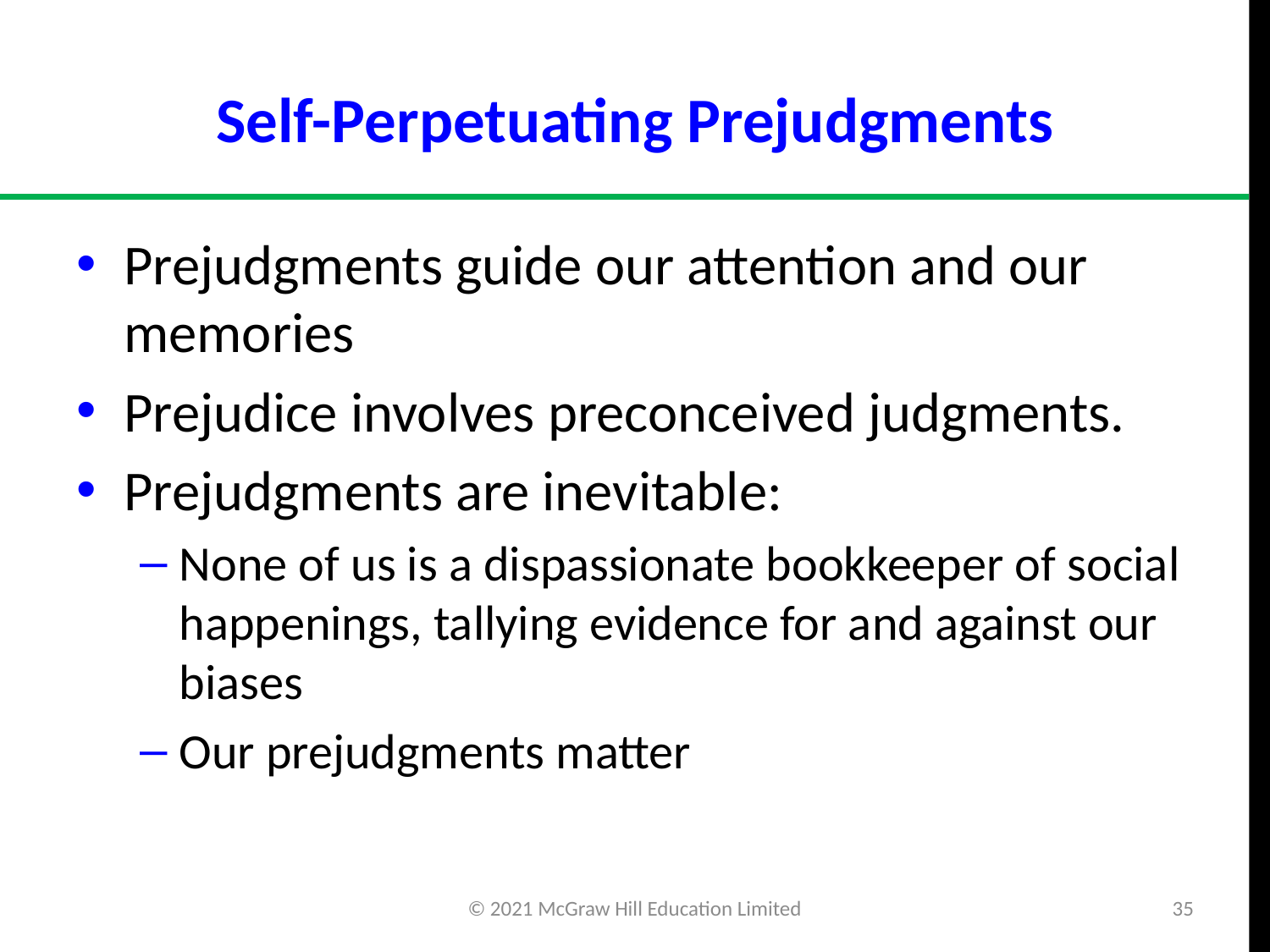

# Self-Perpetuating Prejudgments
Prejudgments guide our attention and our memories
Prejudice involves preconceived judgments.
Prejudgments are inevitable:
None of us is a dispassionate bookkeeper of social happenings, tallying evidence for and against our biases
Our prejudgments matter
© 2021 McGraw Hill Education Limited
35